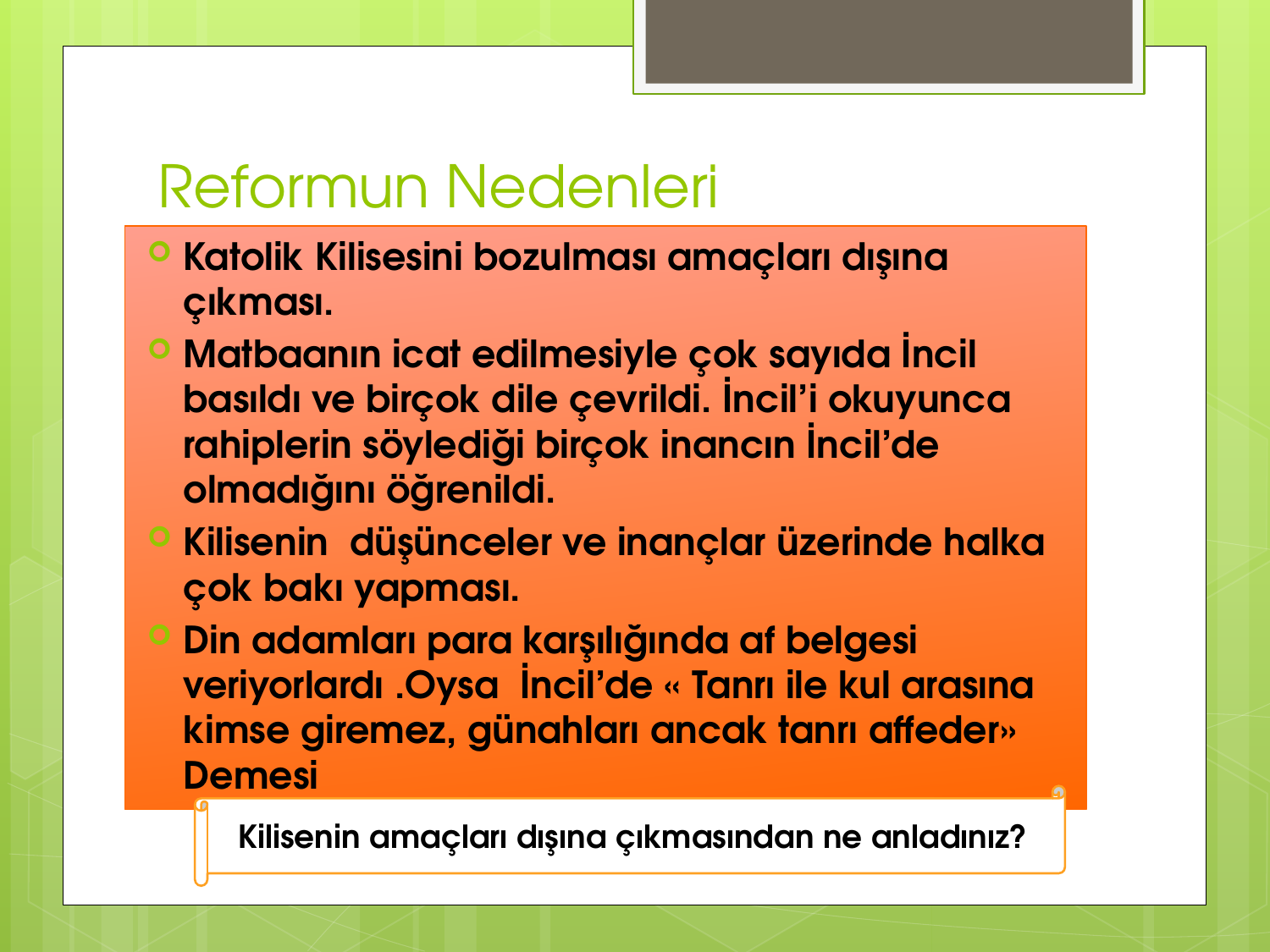

# Reformun Nedenleri
Katolik Kilisesini bozulması amaçları dışına çıkması.
Matbaanın icat edilmesiyle çok sayıda İncil basıldı ve birçok dile çevrildi. İncil’i okuyunca rahiplerin söylediği birçok inancın İncil’de olmadığını öğrenildi.
Kilisenin  düşünceler ve inançlar üzerinde halka çok bakı yapması.
Din adamları para karşılığında af belgesi veriyorlardı .Oysa  İncil’de « Tanrı ile kul arasına kimse giremez, günahları ancak tanrı affeder» Demesi
Kilisenin amaçları dışına çıkmasından ne anladınız?